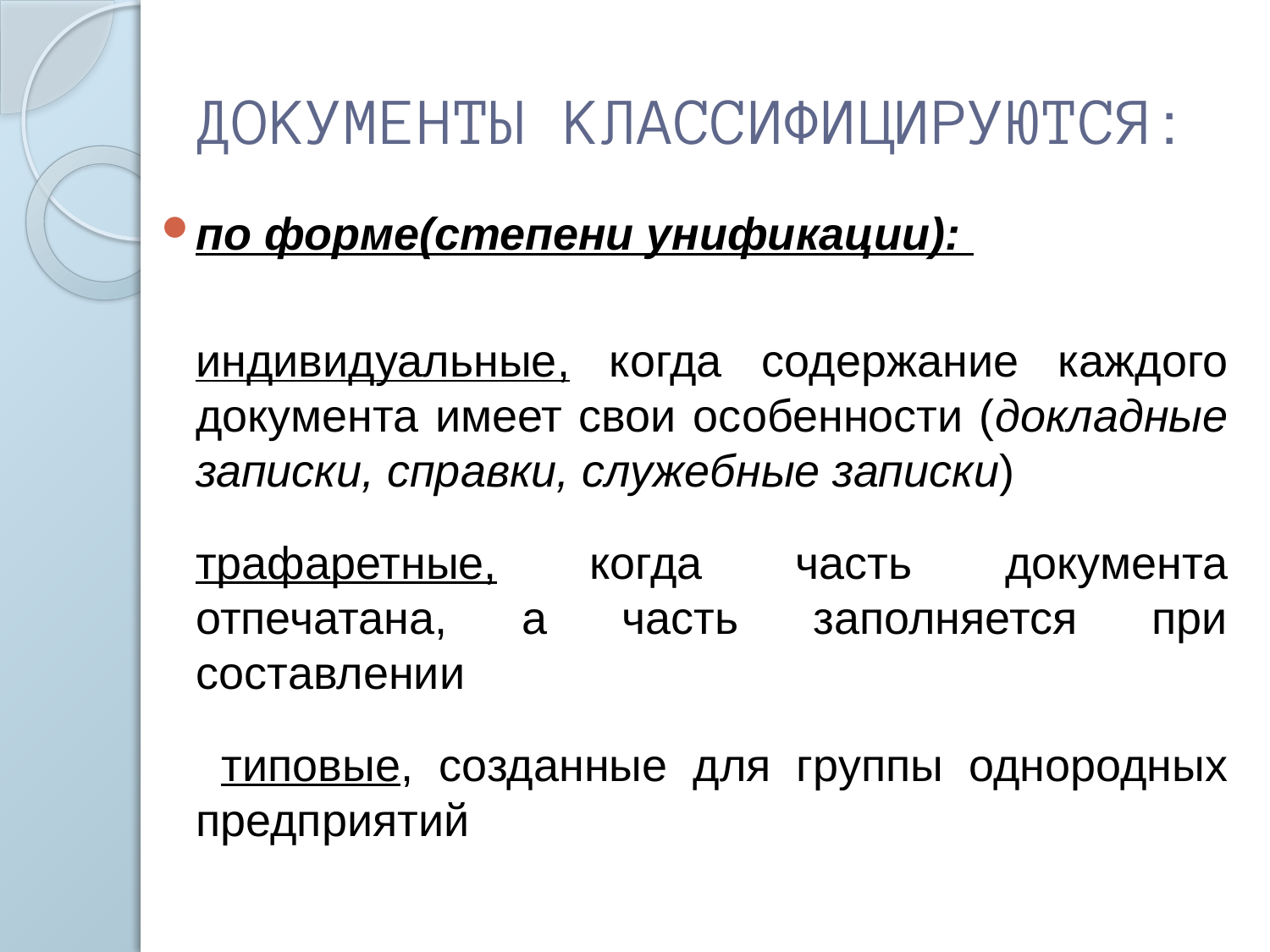

# ДОКУМЕНТЫ КЛАССИФИЦИРУЮТСЯ:
по форме(степени унификации):

	индивидуальные, когда содержание каждого документа имеет свои особенности (докладные записки, справки, служебные записки)

	трафаретные, когда часть документа отпечатана, а часть заполняется при составлении

	 типовые, созданные для группы однородных предприятий